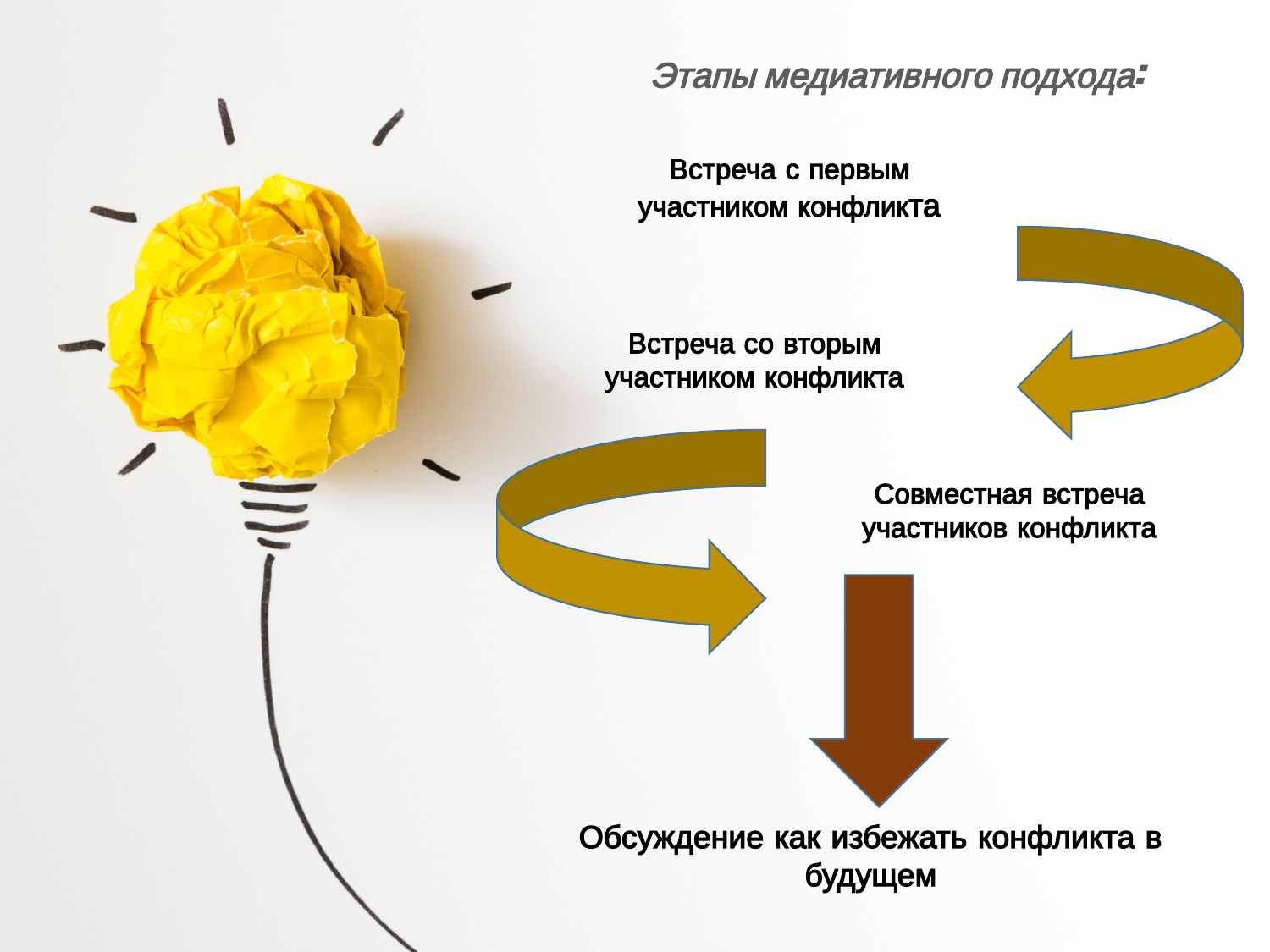

Этапы медиативного подхода:
Встреча с первым
участником конфликта

Встреча со вторым
участником конфликта

Совместная встреча
участников конфликта

Обсуждение как избежать конфликта в будущем